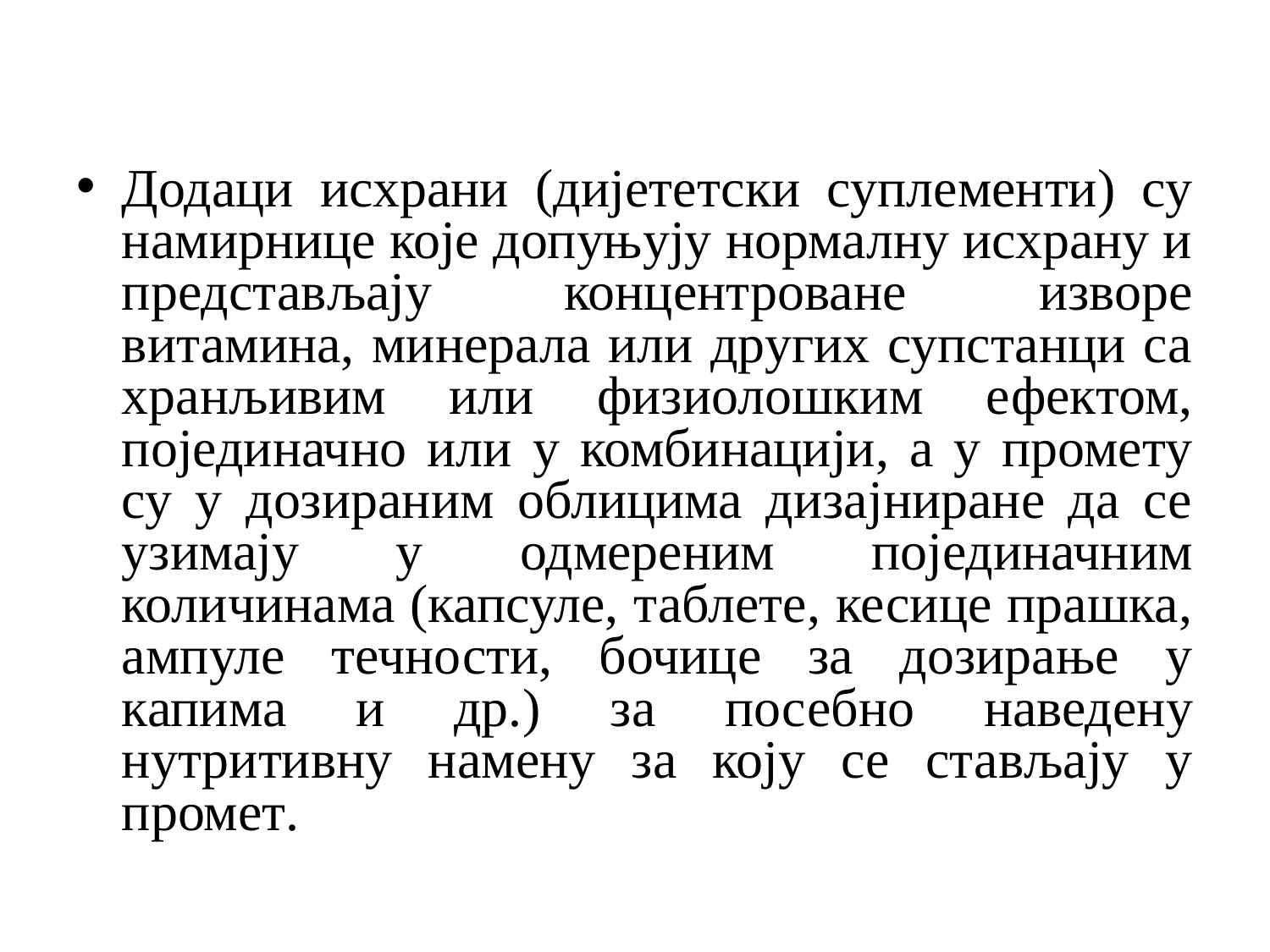

Додаци исхрани (дијететски суплементи) су намирнице које допуњују нормалну исхрану и представљају концентроване изворе витамина, минерала или других супстанци са хранљивим или физиолошким ефектом, појединачно или у комбинацији, а у промету су у дозираним облицима дизајниране да се узимају у одмереним појединачним количинама (капсуле, таблете, кесице прашка, ампуле течности, бочице за дозирање у капима и др.) за посебно наведену нутритивну намену за коју се стављају у промет.